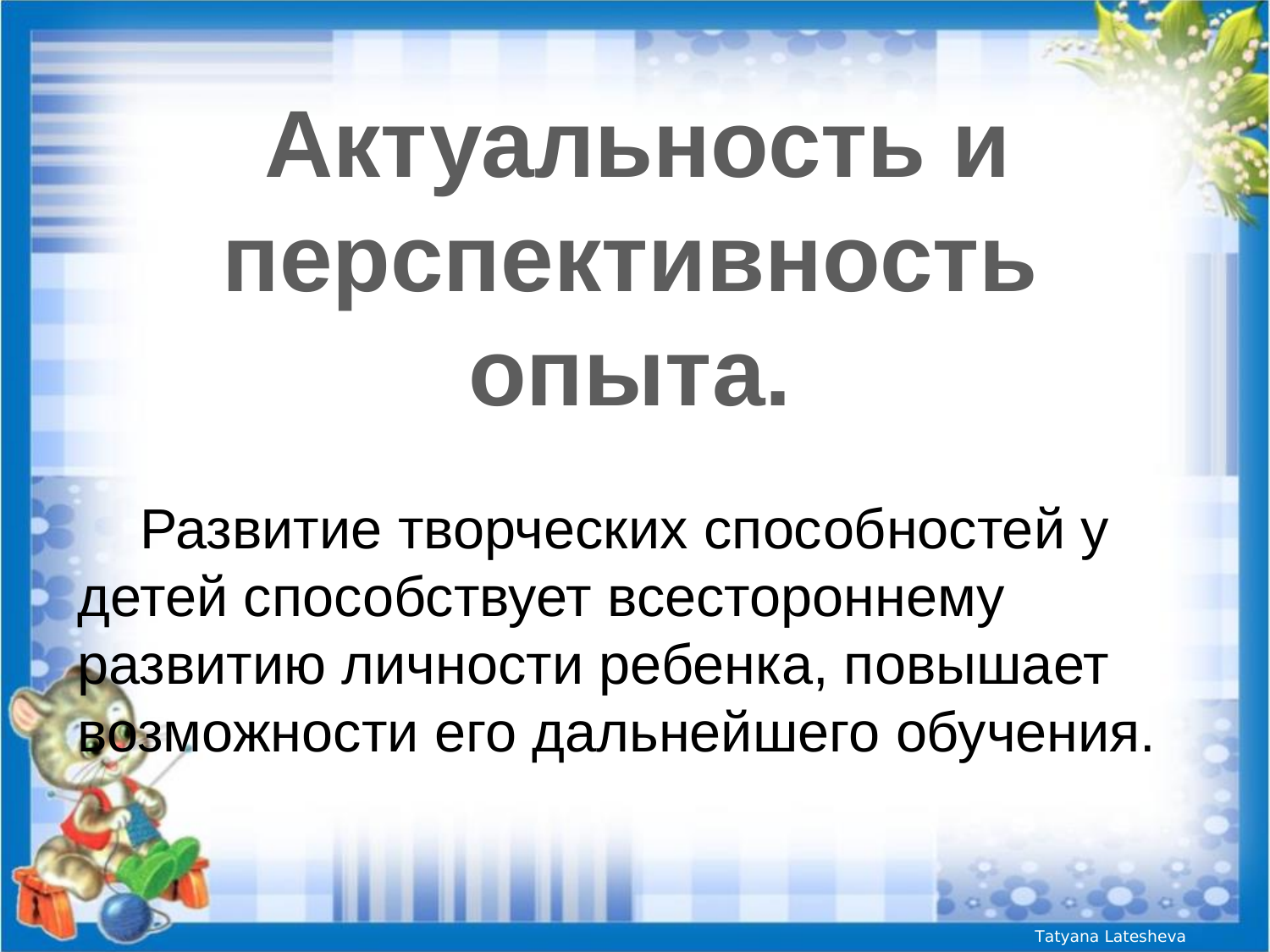

Актуальность и перспективность опыта.

    Развитие творческих способностей у детей способствует всестороннему развитию личности ребенка, повышает возможности его дальнейшего обучения.